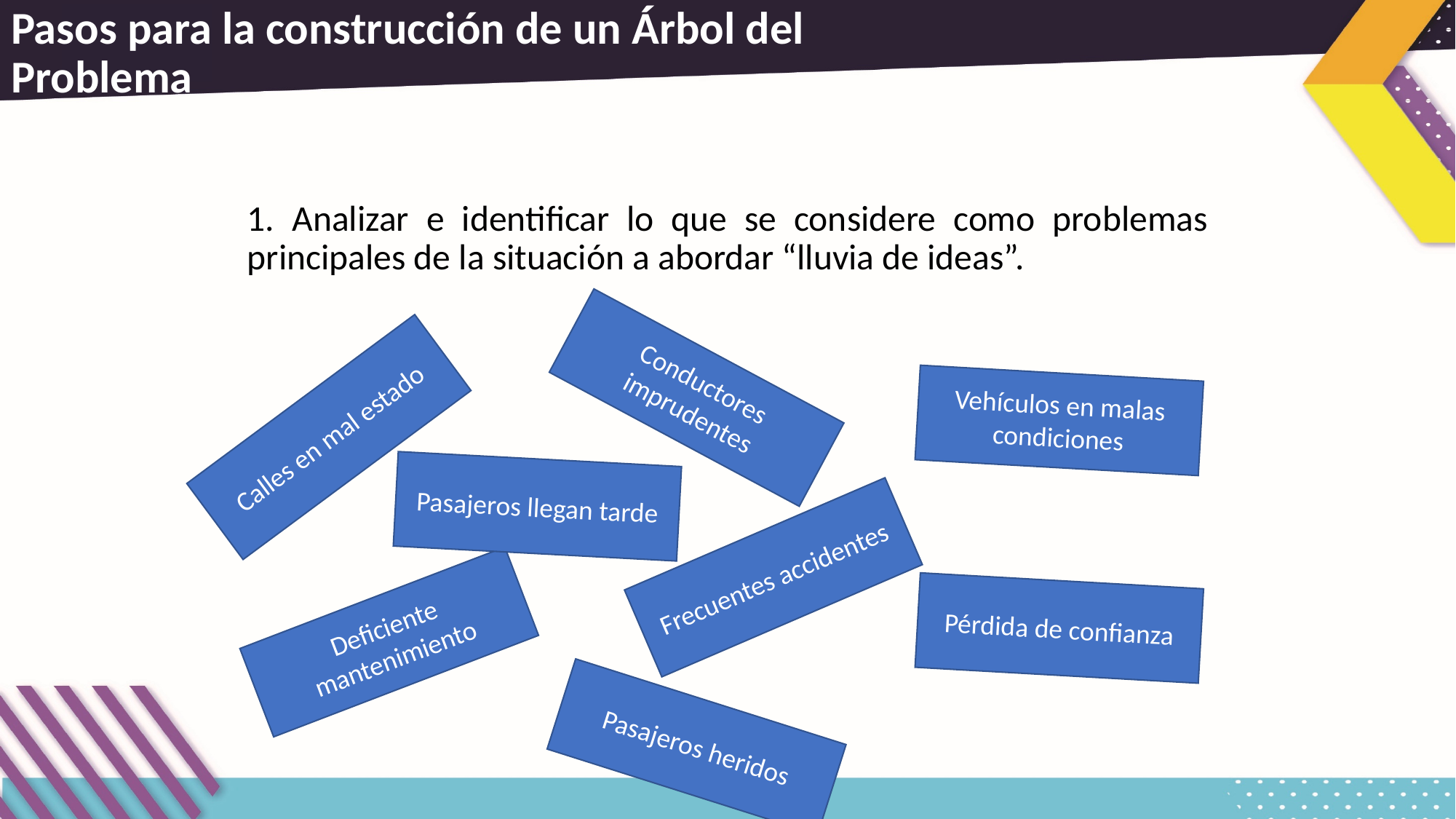

# Pasos para la construcción de un Árbol del Problema
1. Analizar e identificar lo que se considere como problemas principales de la situación a abordar “lluvia de ideas”.
Conductores imprudentes
Vehículos en malas condiciones
Calles en mal estado
Pasajeros llegan tarde
Frecuentes accidentes
Pérdida de confianza
Deficiente mantenimiento
Pasajeros heridos